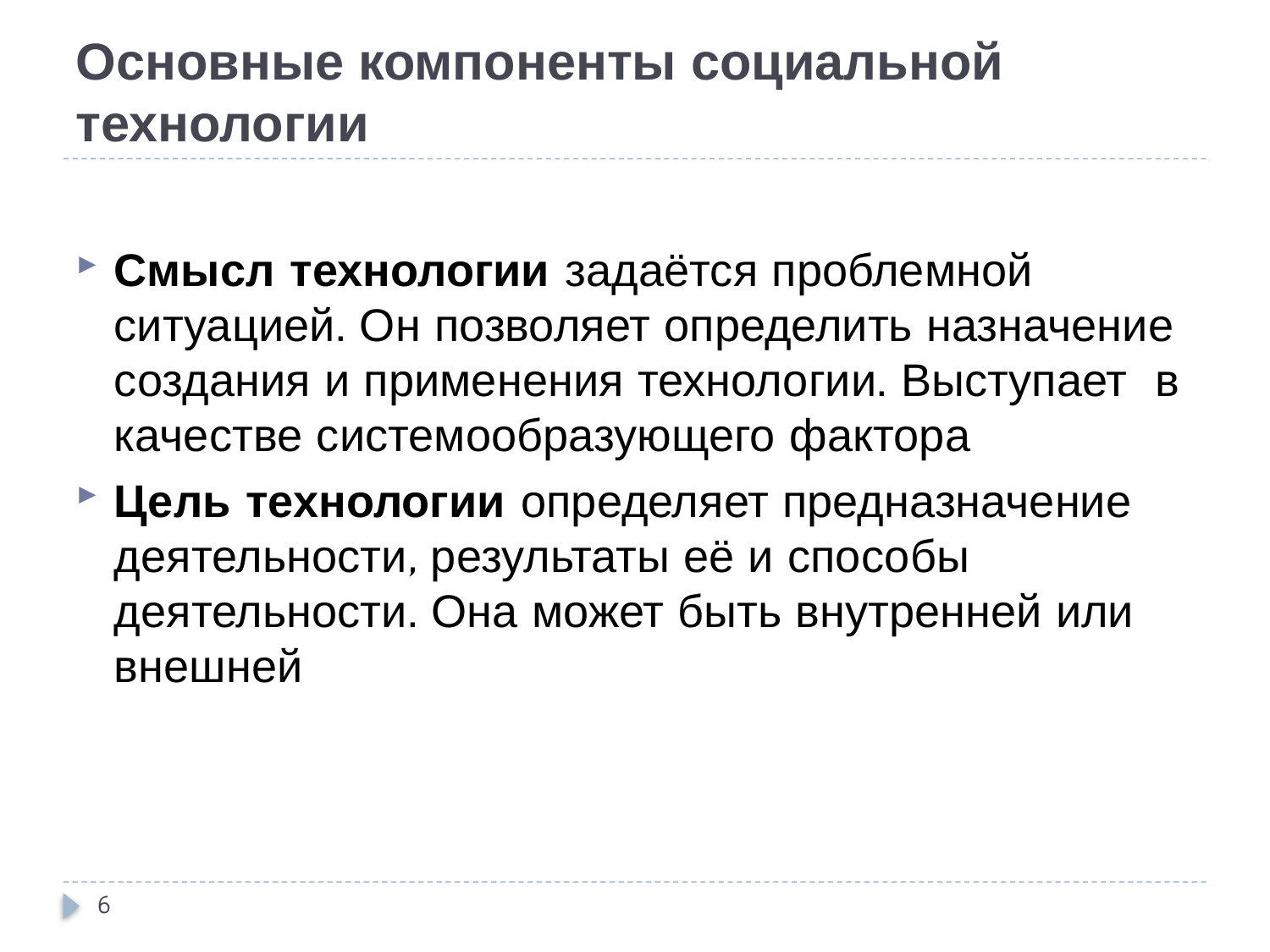

# Основные компоненты социальной технологии

Смысл технологии задаётся проблемной ситуацией. Он позволяет определить назначение создания и применения технологии. Выступает  в качестве системообразующего фактора
Цель технологии определяет предназначение деятельности, результаты её и способы деятельности. Она может быть внутренней или внешней
6